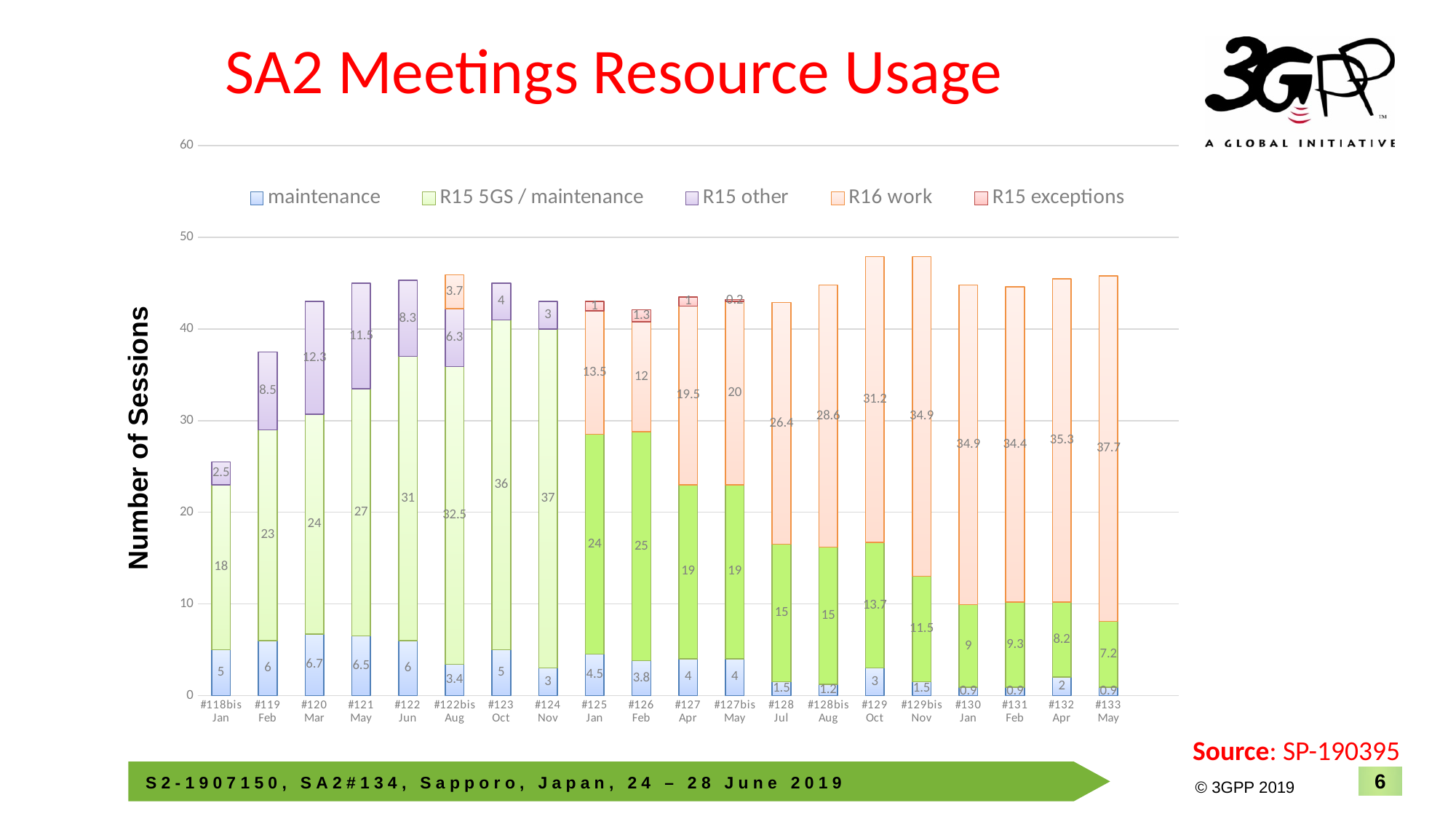

# SA2 Meetings Resource Usage

[unsupported chart]

Number of Sessions
Source: SP-190395